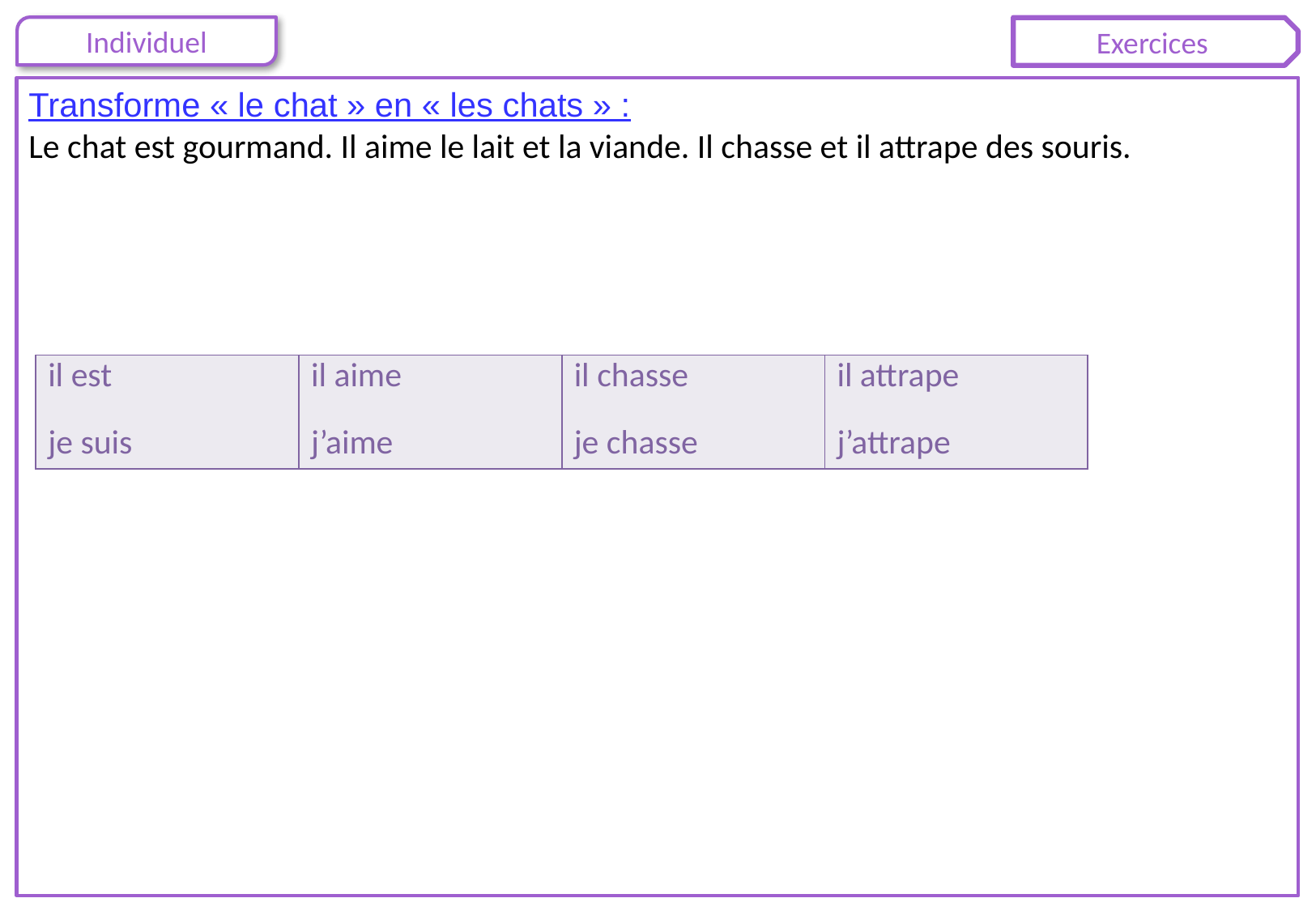

Transforme « le chat » en « les chats » :
Le chat est gourmand. Il aime le lait et la viande. Il chasse et il attrape des souris.
| il est je suis | il aime j’aime | il chasse je chasse | il attrape j’attrape |
| --- | --- | --- | --- |